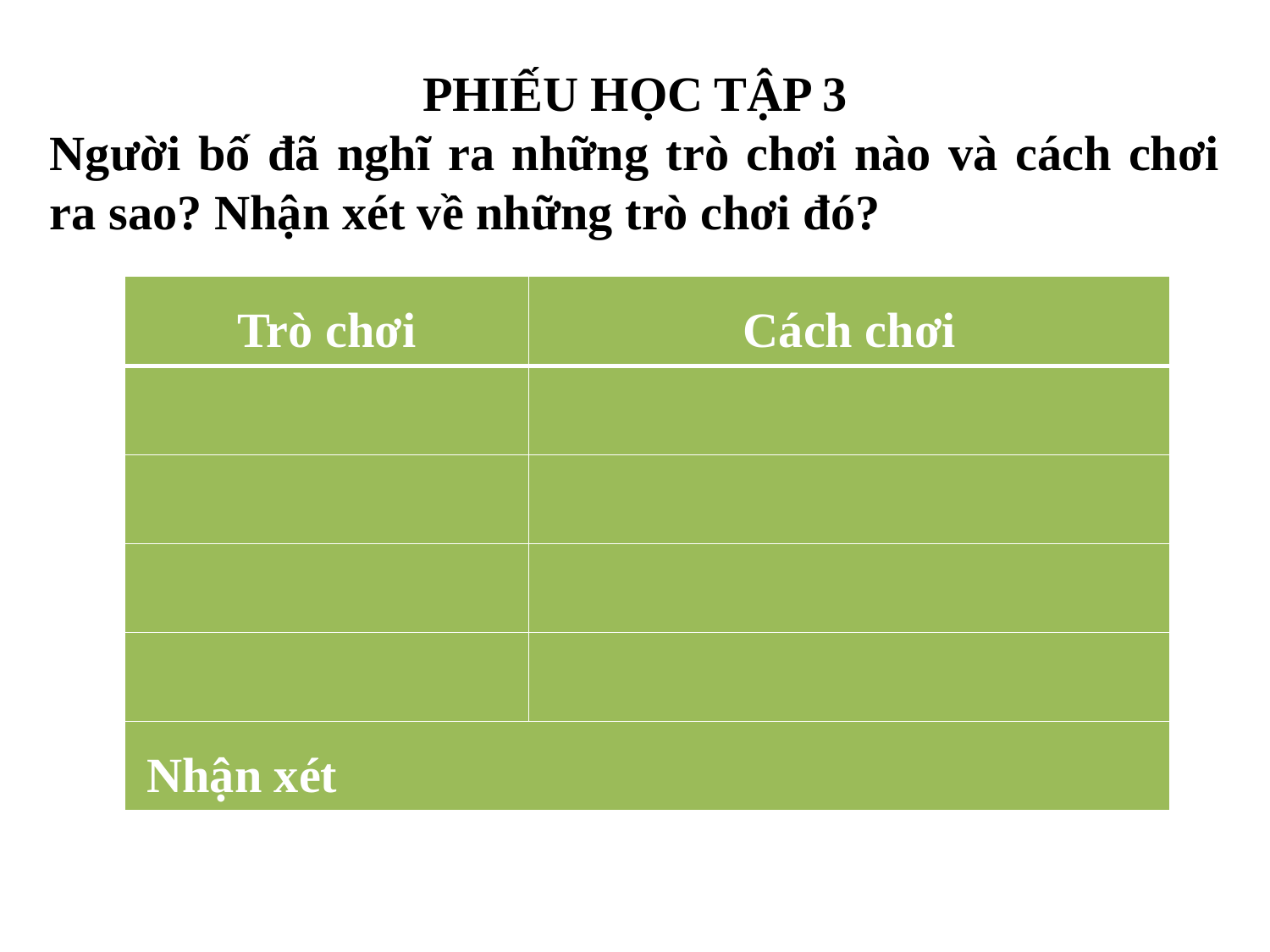

PHIẾU HỌC TẬP 3
Người bố đã nghĩ ra những trò chơi nào và cách chơi ra sao? Nhận xét về những trò chơi đó?

| Trò chơi | Cách chơi |
| --- | --- |
|  |  |
|  |  |
|  |  |
|  |  |
| Nhận xét |  |